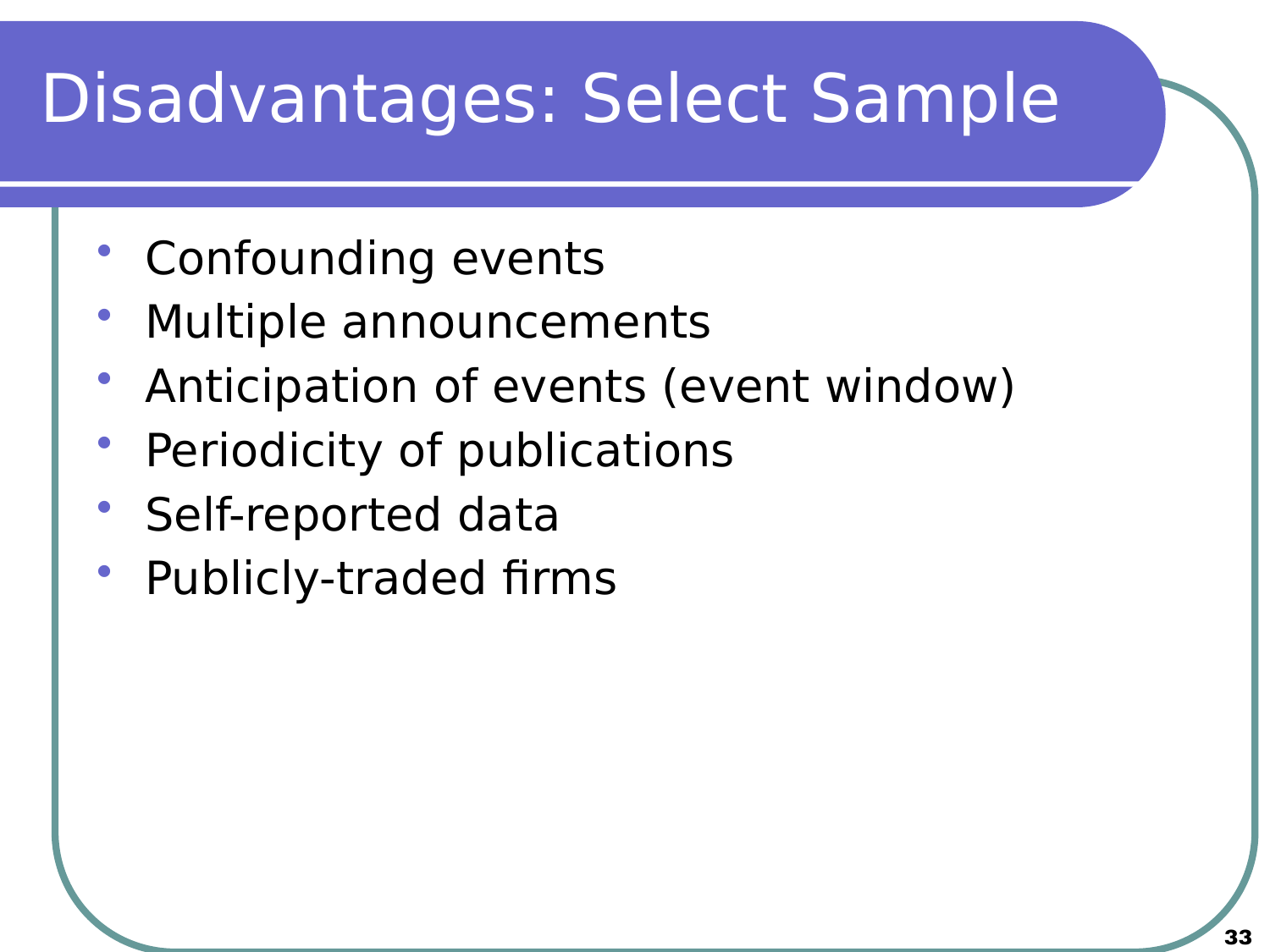

# Disadvantages: Select Sample
Confounding events
Multiple announcements
Anticipation of events (event window)
Periodicity of publications
Self-reported data
Publicly-traded firms
33